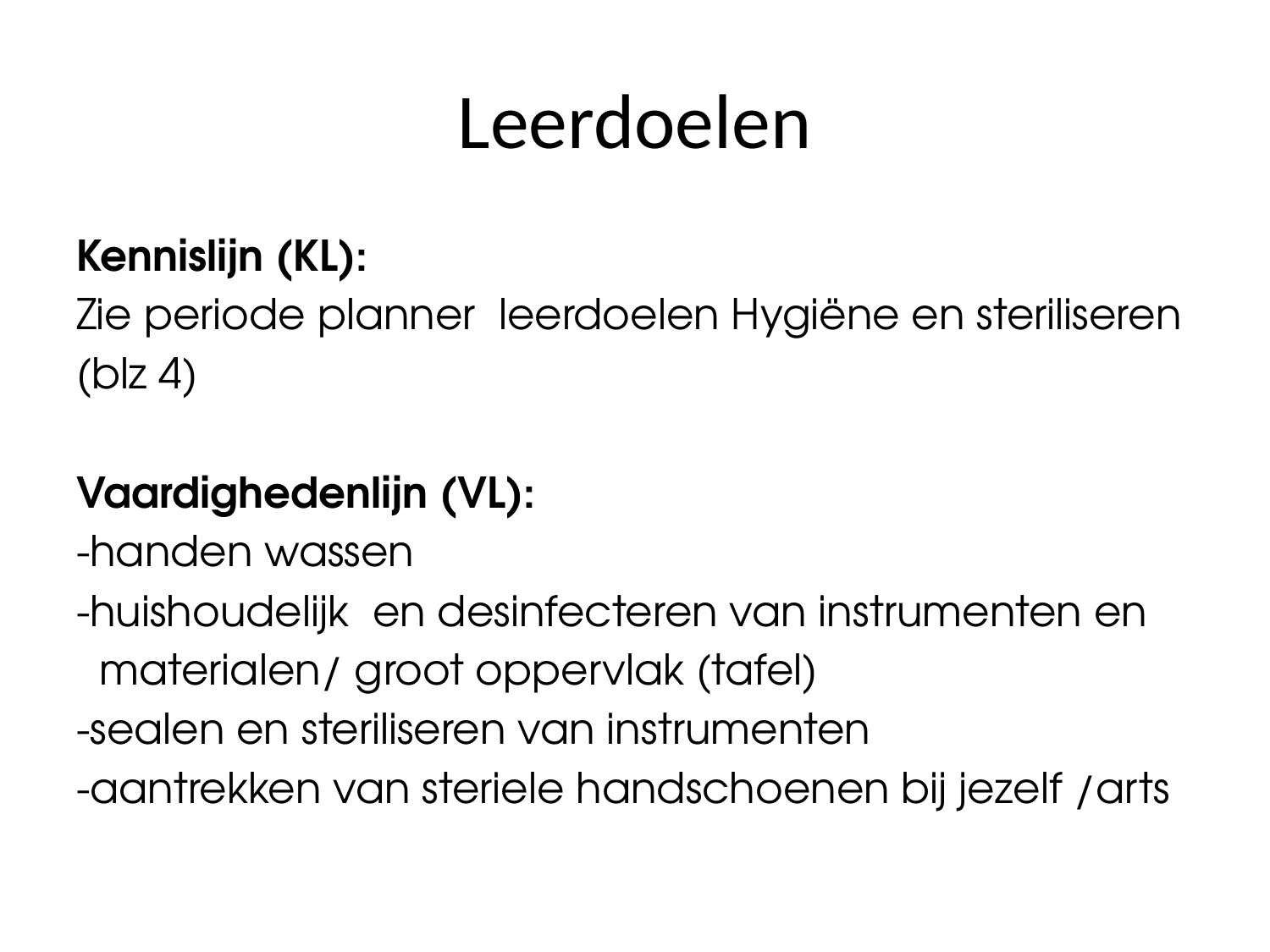

# Leerdoelen
Kennislijn (KL):
Zie periode planner  leerdoelen Hygiëne en steriliseren
(blz 4)

Vaardighedenlijn (VL):
-handen wassen
-huishoudelijk  en desinfecteren van instrumenten en
  materialen/ groot oppervlak (tafel)
-sealen en steriliseren van instrumenten
-aantrekken van steriele handschoenen bij jezelf /arts